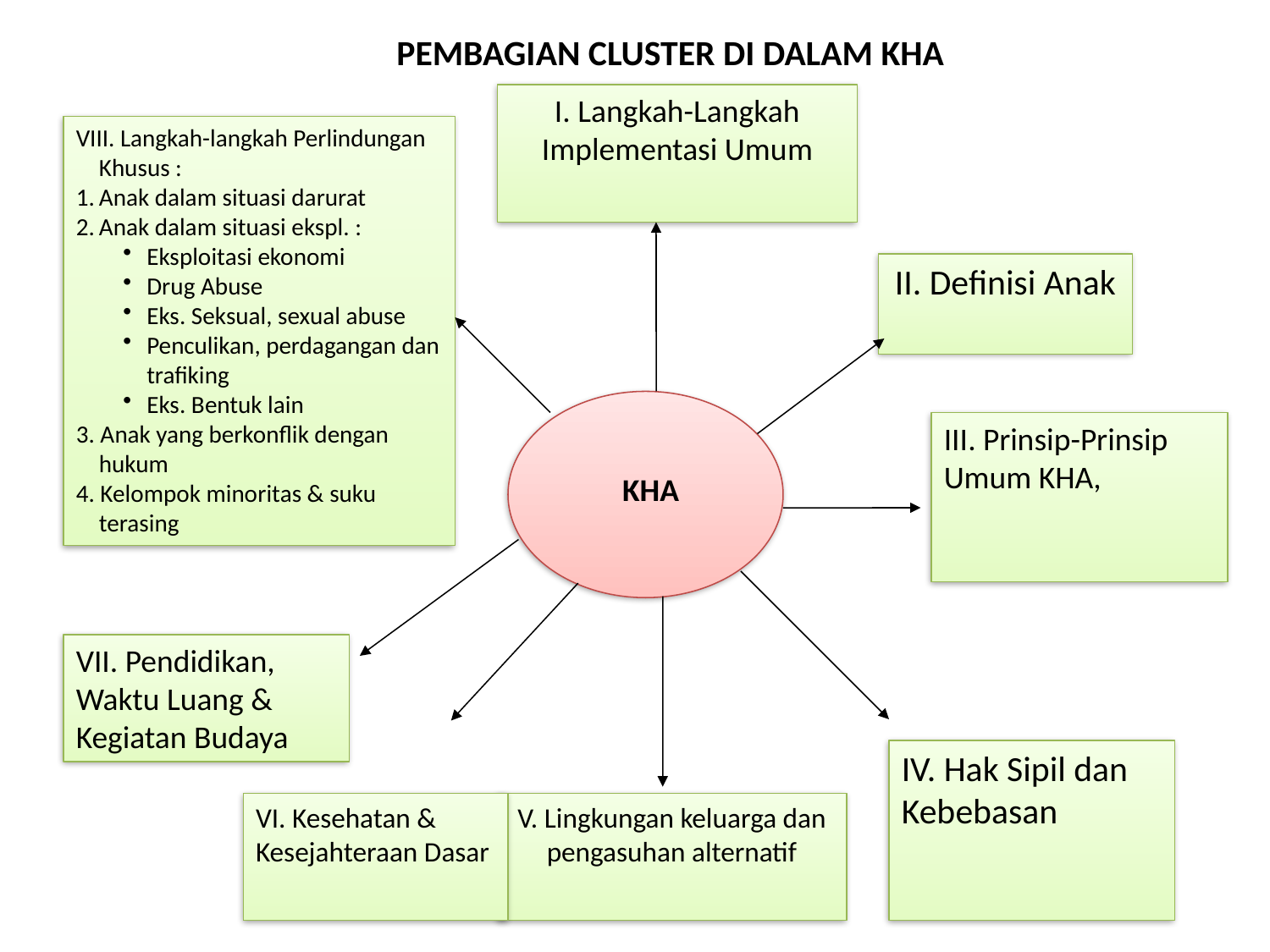

PEMBAGIAN CLUSTER DI DALAM KHA
I. Langkah-Langkah Implementasi Umum
VIII. Langkah-langkah Perlindungan Khusus :
Anak dalam situasi darurat
Anak dalam situasi ekspl. :
Eksploitasi ekonomi
Drug Abuse
Eks. Seksual, sexual abuse
Penculikan, perdagangan dan trafiking
Eks. Bentuk lain
3. Anak yang berkonflik dengan hukum
4. Kelompok minoritas & suku terasing

II. Definisi Anak

III. Prinsip-Prinsip Umum KHA,

KHA

VII. Pendidikan, Waktu Luang & Kegiatan Budaya
IV. Hak Sipil dan Kebebasan

VI. Kesehatan & Kesejahteraan Dasar
V. Lingkungan keluarga dan pengasuhan alternatif